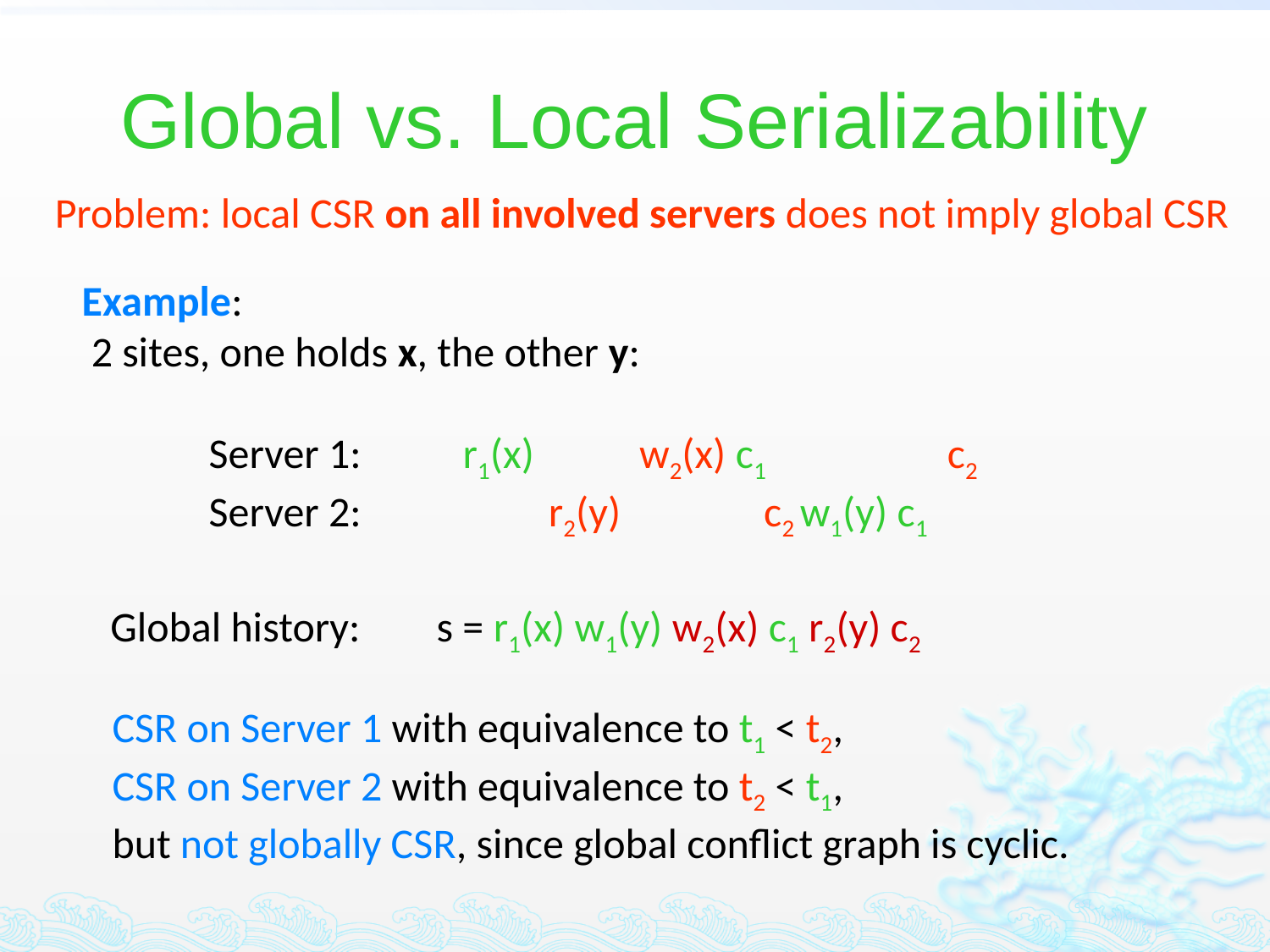

# Global vs. Local Serializability
Problem: local CSR on all involved servers does not imply global CSR
Example:
 2 sites, one holds x, the other y:
	Server 1:	r1(x)           w2(x) c1                   c2
	Server 2:	         r2(y)               c2 w1(y) c1

   Global history:        s = r1(x) w1(y) w2(x) c1 r2(y) c2

CSR on Server 1 with equivalence to t1 < t2,
CSR on Server 2 with equivalence to t2 < t1,
but not globally CSR, since global conflict graph is cyclic.